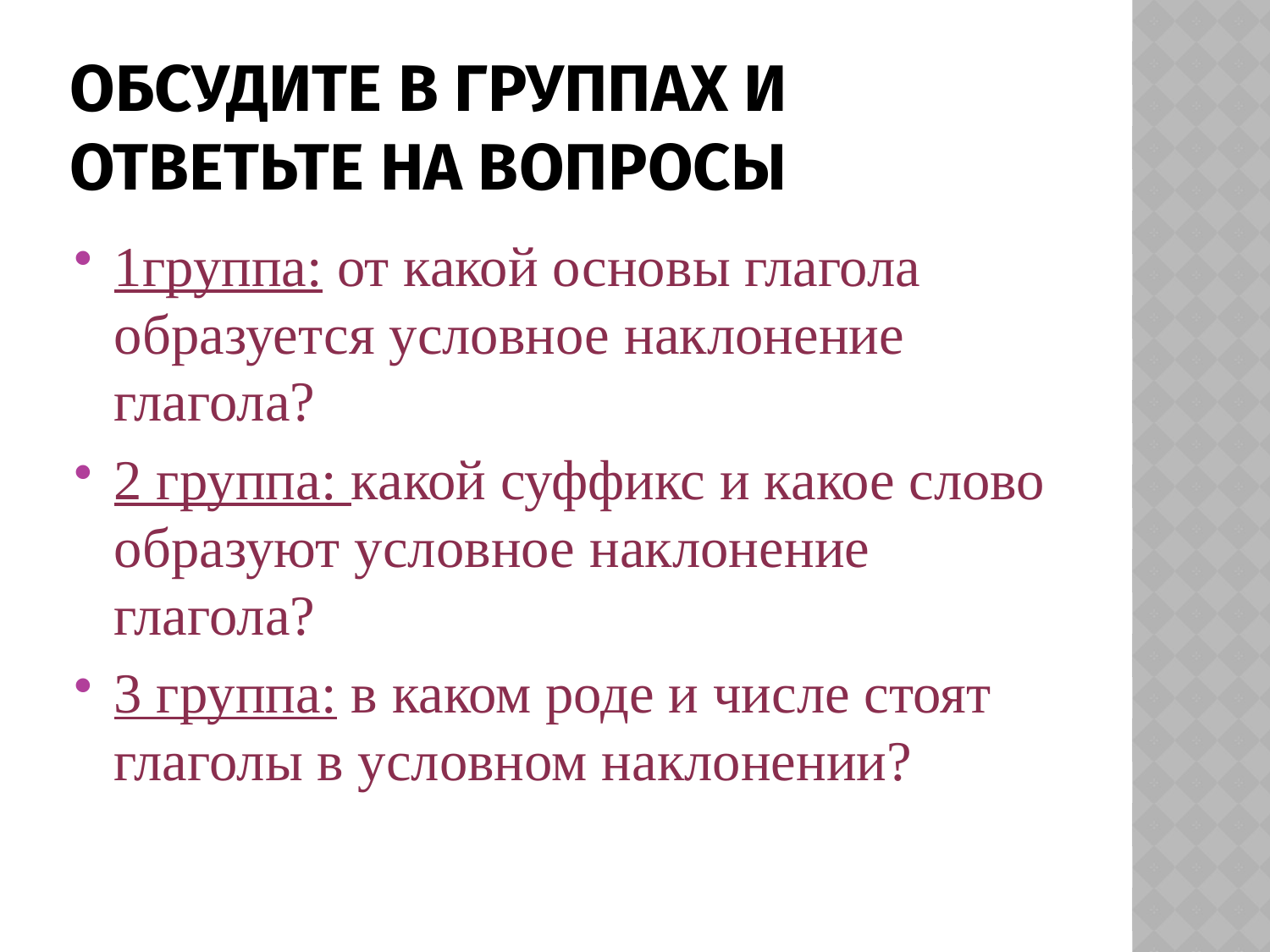

# обсудите в группах и ответьте на вопросы
1группа: от какой основы глагола образуется условное наклонение глагола?
2 группа: какой суффикс и какое слово образуют условное наклонение глагола?
3 группа: в каком роде и числе стоят глаголы в условном наклонении?